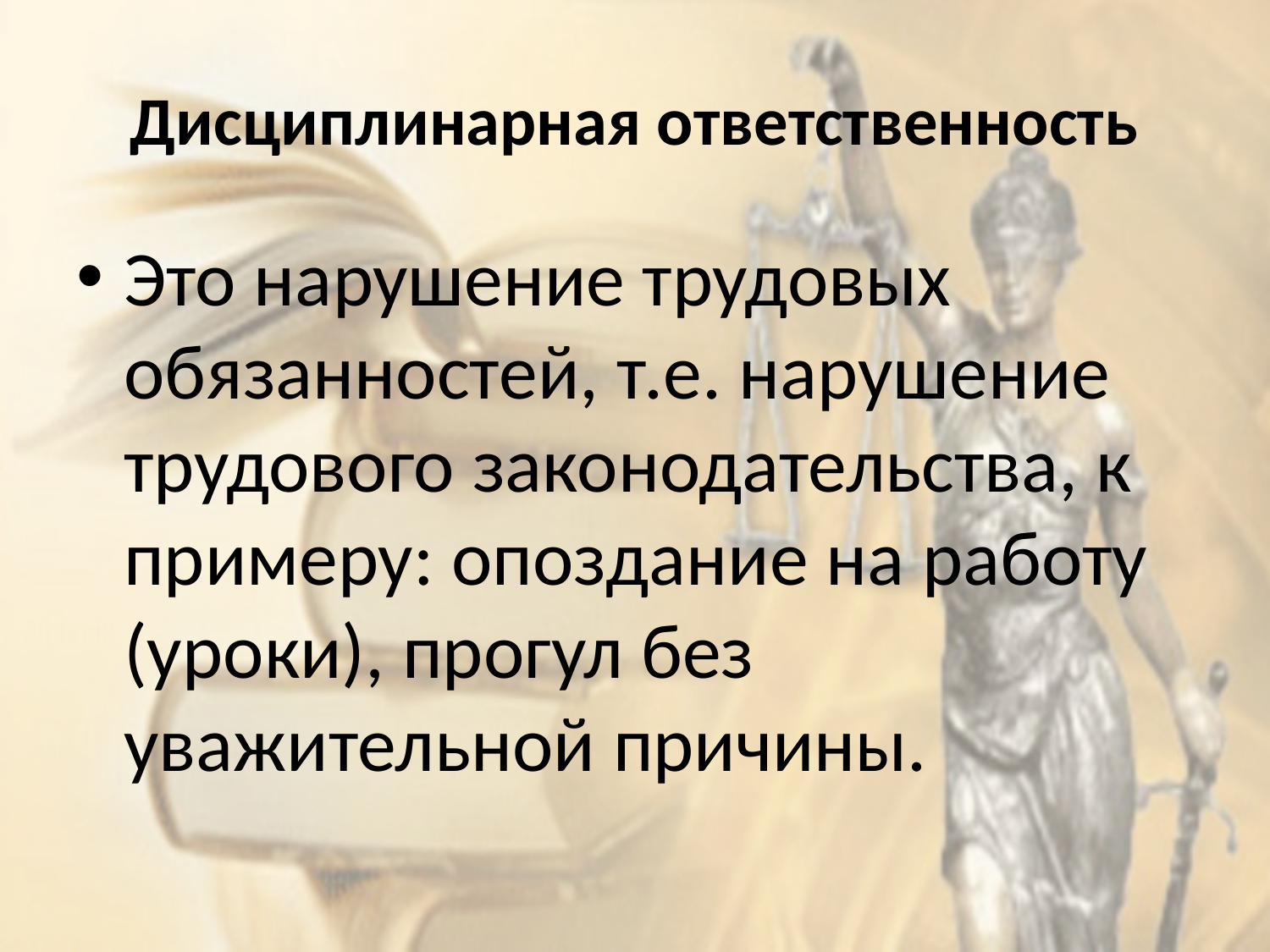

# Дисциплинарная ответственность
Это нарушение трудовых обязанностей, т.е. нарушение трудового законодательства, к примеру: опоздание на работу (уроки), прогул без уважительной причины.